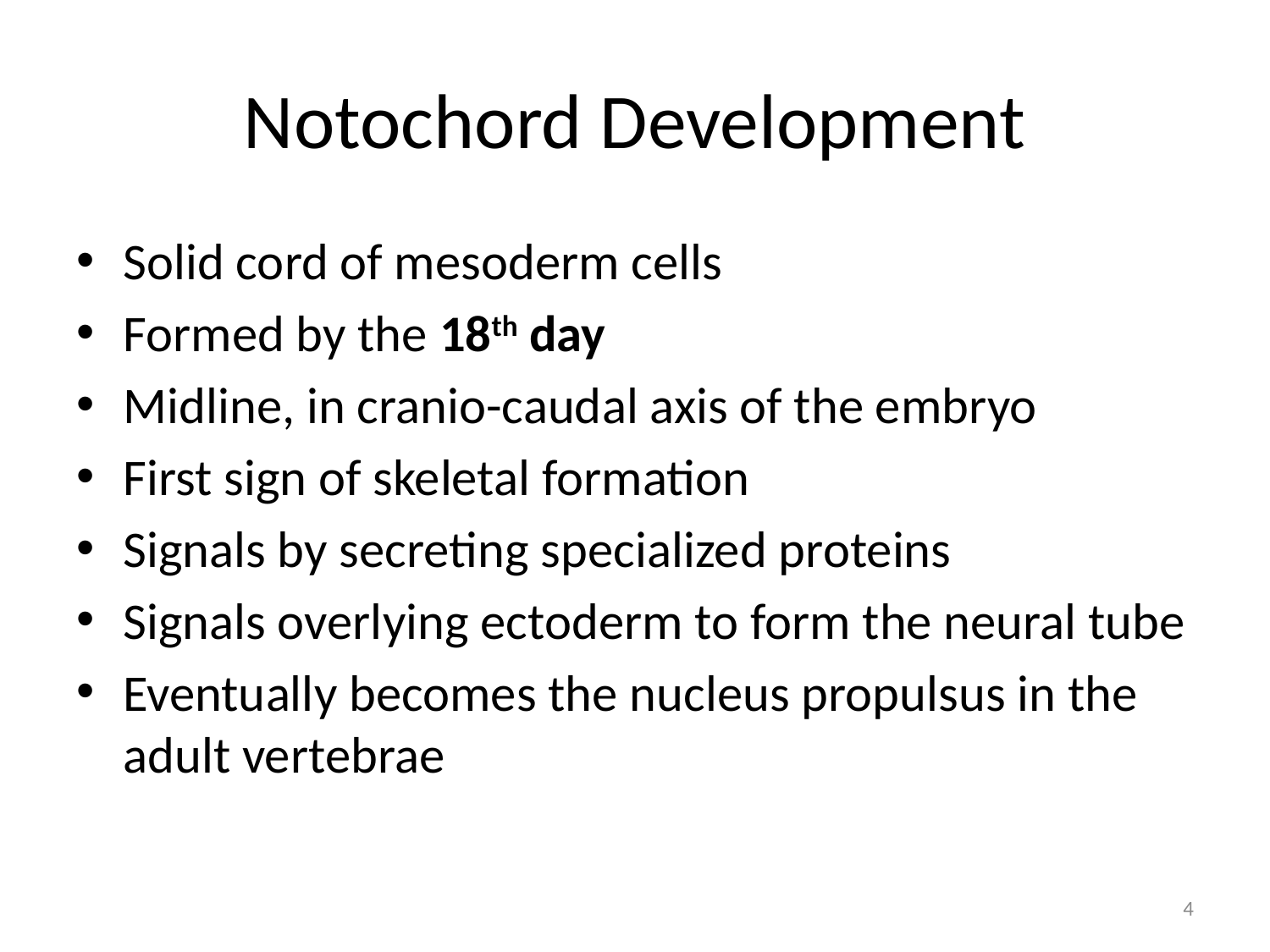

# Notochord Development
Solid cord of mesoderm cells
Formed by the 18th day
Midline, in cranio-caudal axis of the embryo
First sign of skeletal formation
Signals by secreting specialized proteins
Signals overlying ectoderm to form the neural tube
Eventually becomes the nucleus propulsus in the adult vertebrae
4